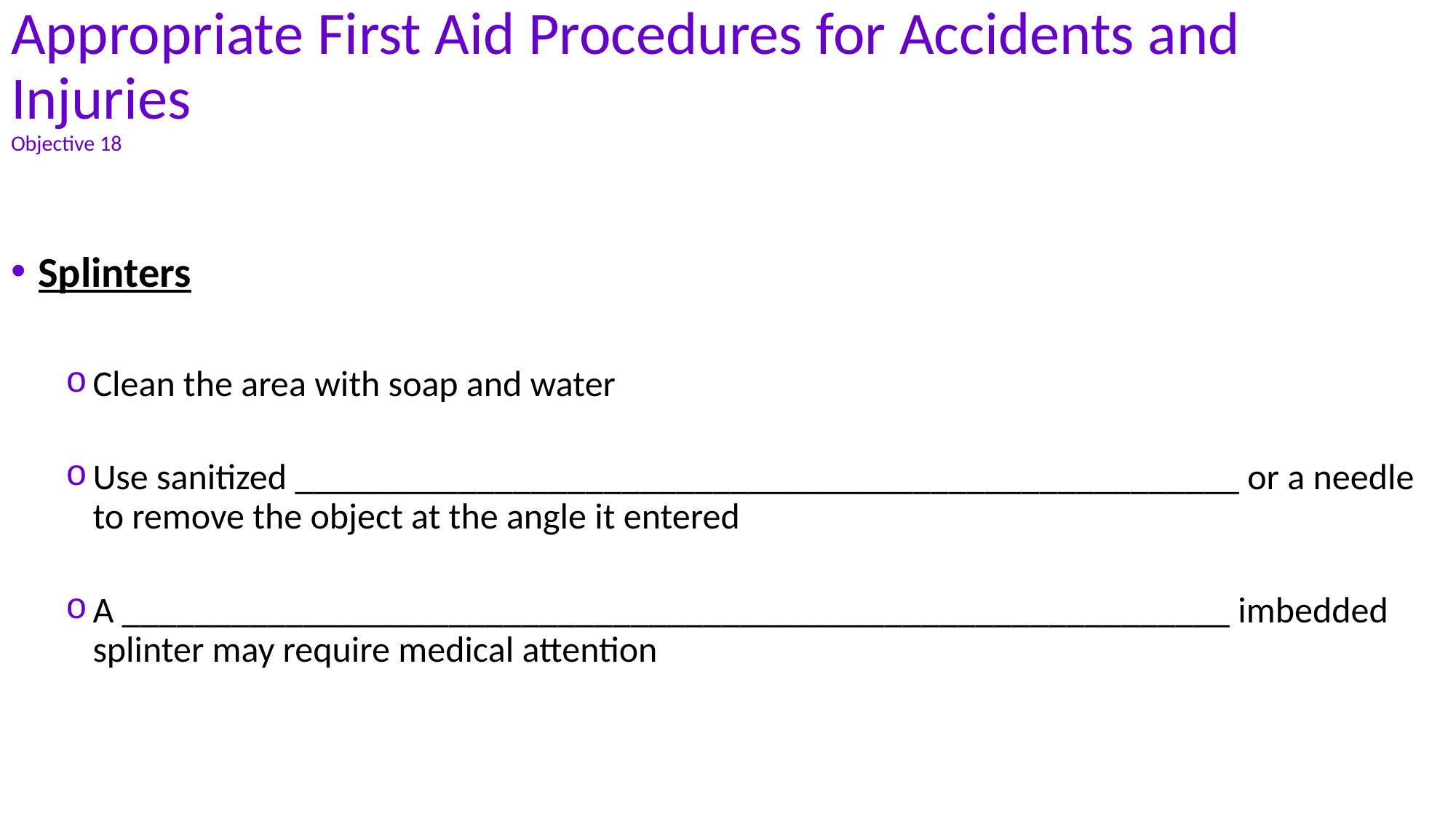

# Appropriate First Aid Procedures for Accidents and Injuries Objective 18

Splinters

Clean the area with soap and water

Use sanitized ____________________________________________________ or a needle to remove the object at the angle it entered

A _____________________________________________________________ imbedded splinter may require medical attention